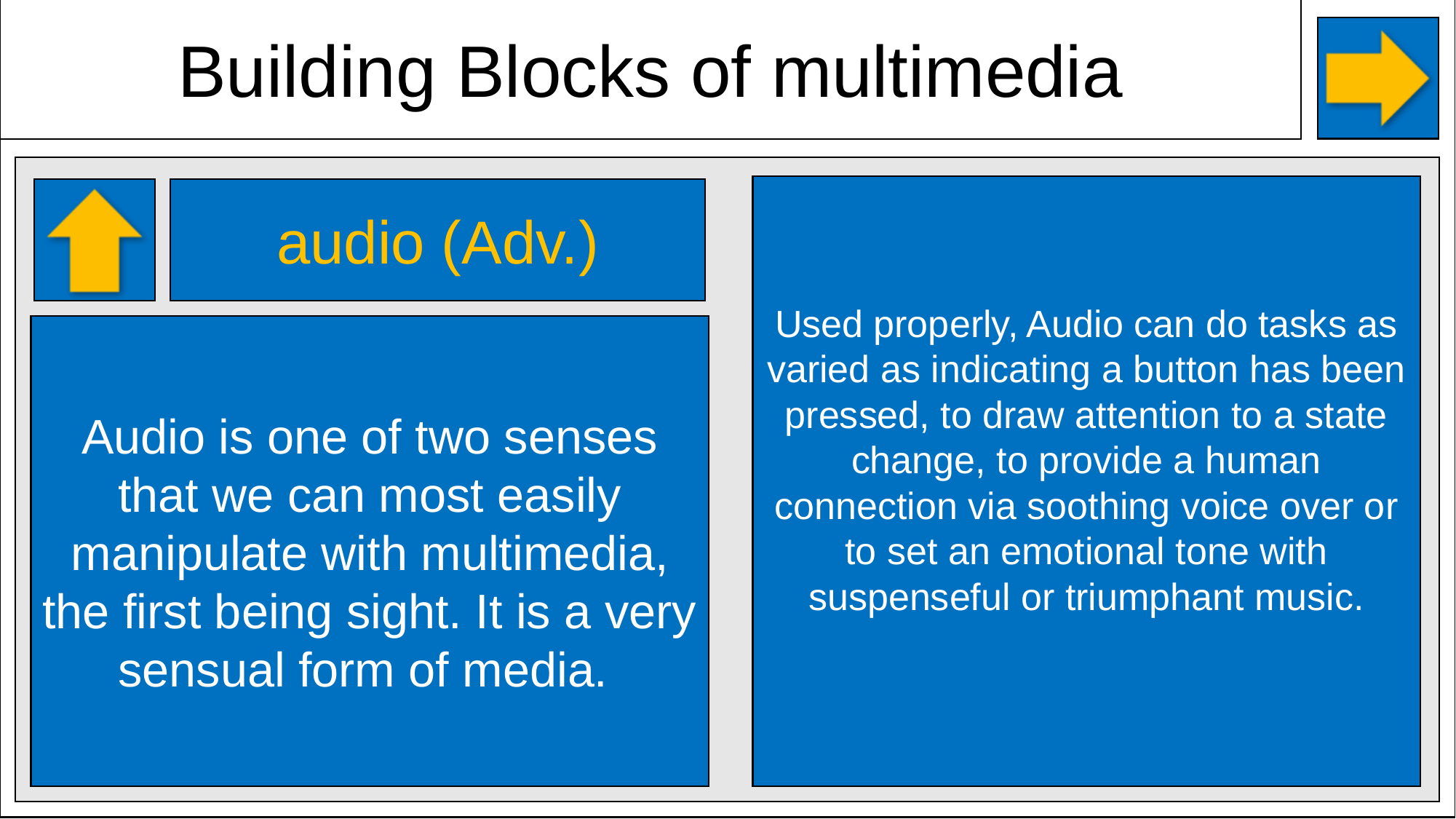

Building Blocks of multimedia

Used properly, Audio can do tasks as varied as indicating a button has been pressed, to draw attention to a state change, to provide a human connection via soothing voice over or to set an emotional tone with suspenseful or triumphant music.

audio (Adv.)

Audio is one of two senses that we can most easily manipulate with multimedia, the first being sight. It is a very sensual form of media.